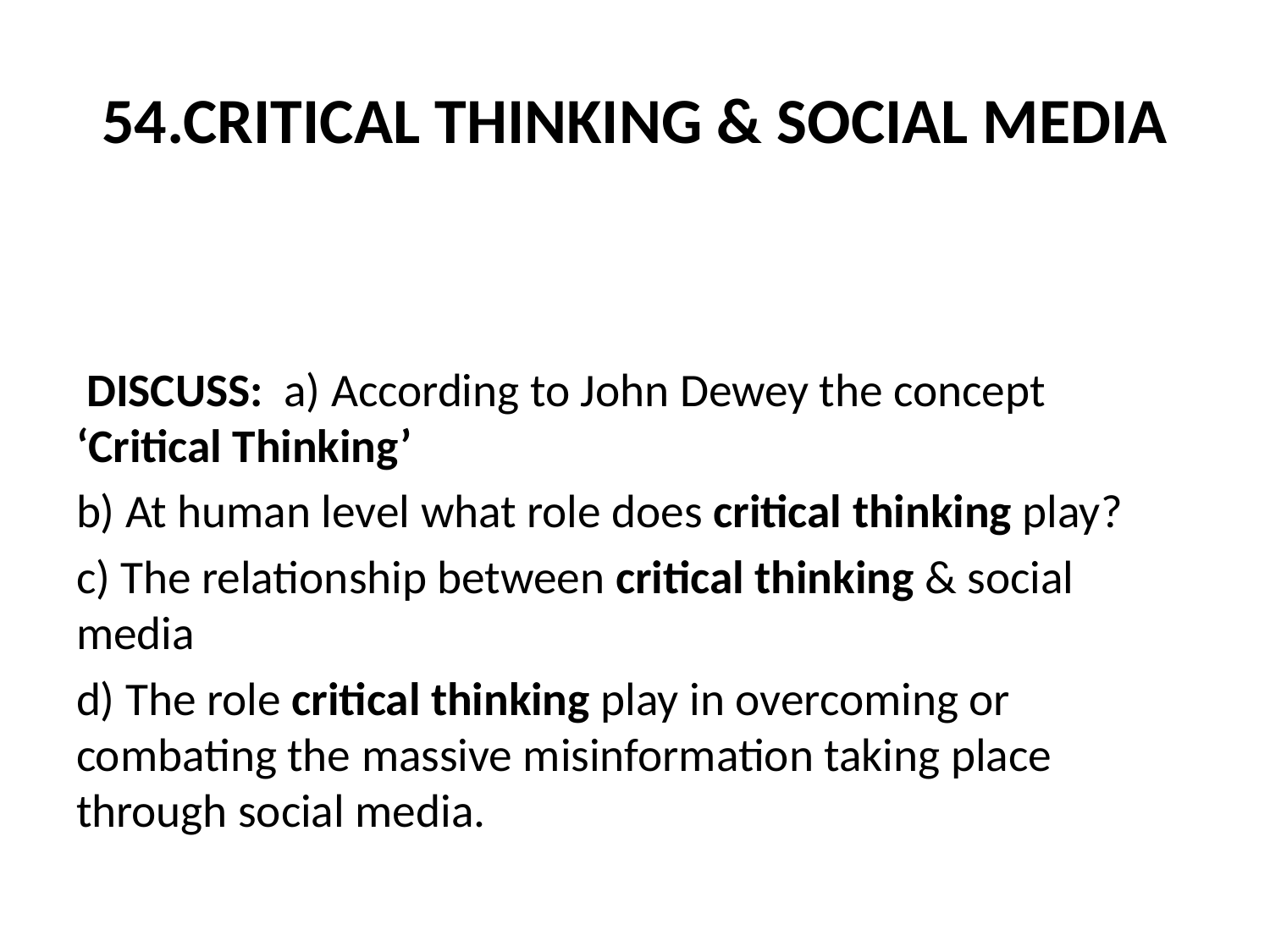

# 54.CRITICAL THINKING & SOCIAL MEDIA

 DISCUSS:  a) According to John Dewey the concept ‘Critical Thinking’
b) At human level what role does critical thinking play?
c) The relationship between critical thinking & social media
d) The role critical thinking play in overcoming or combating the massive misinformation taking place through social media.